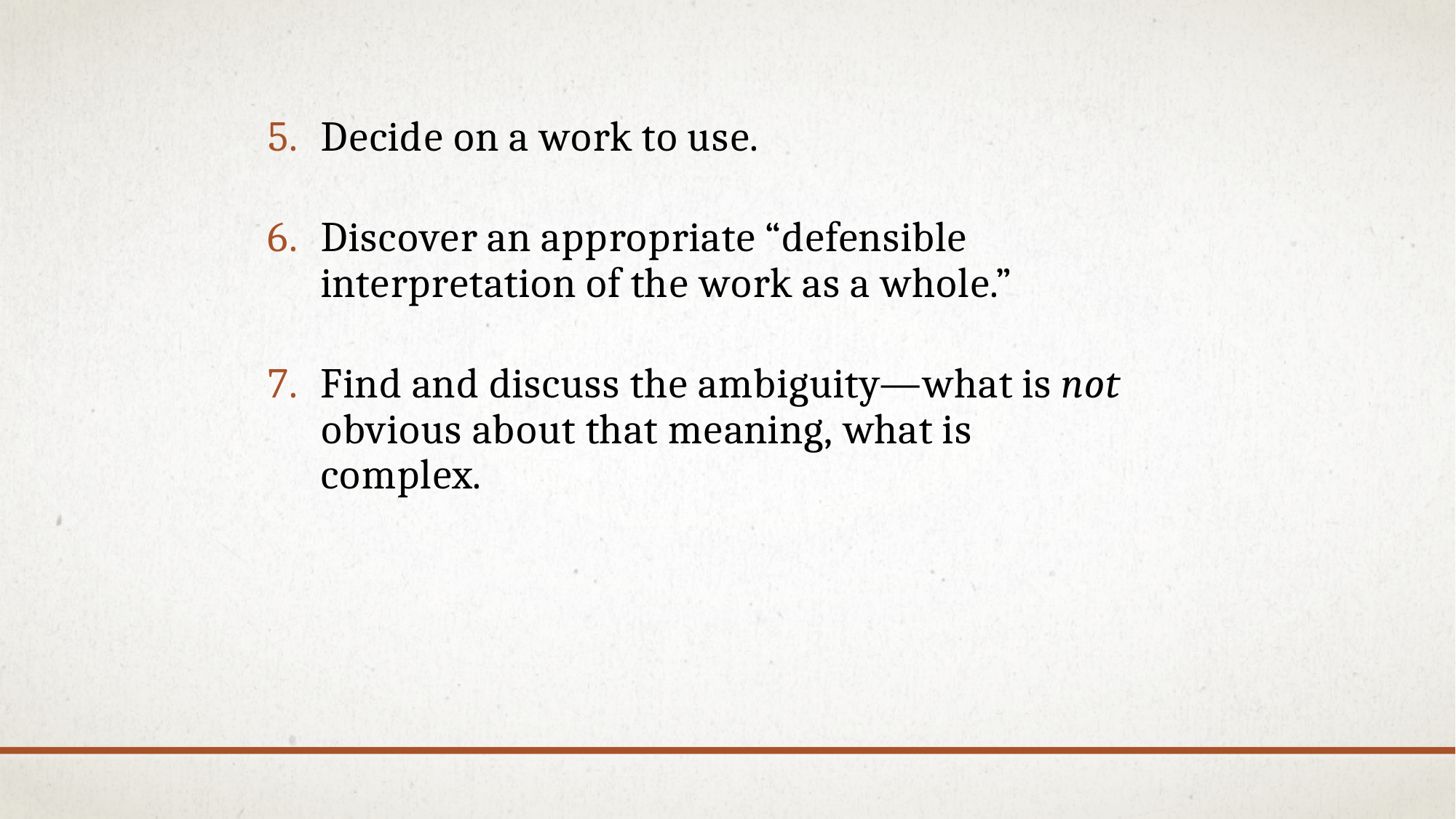

Decide on a work to use.
Discover an appropriate “defensible interpretation of the work as a whole.”
Find and discuss the ambiguity—what is not obvious about that meaning, what is complex.